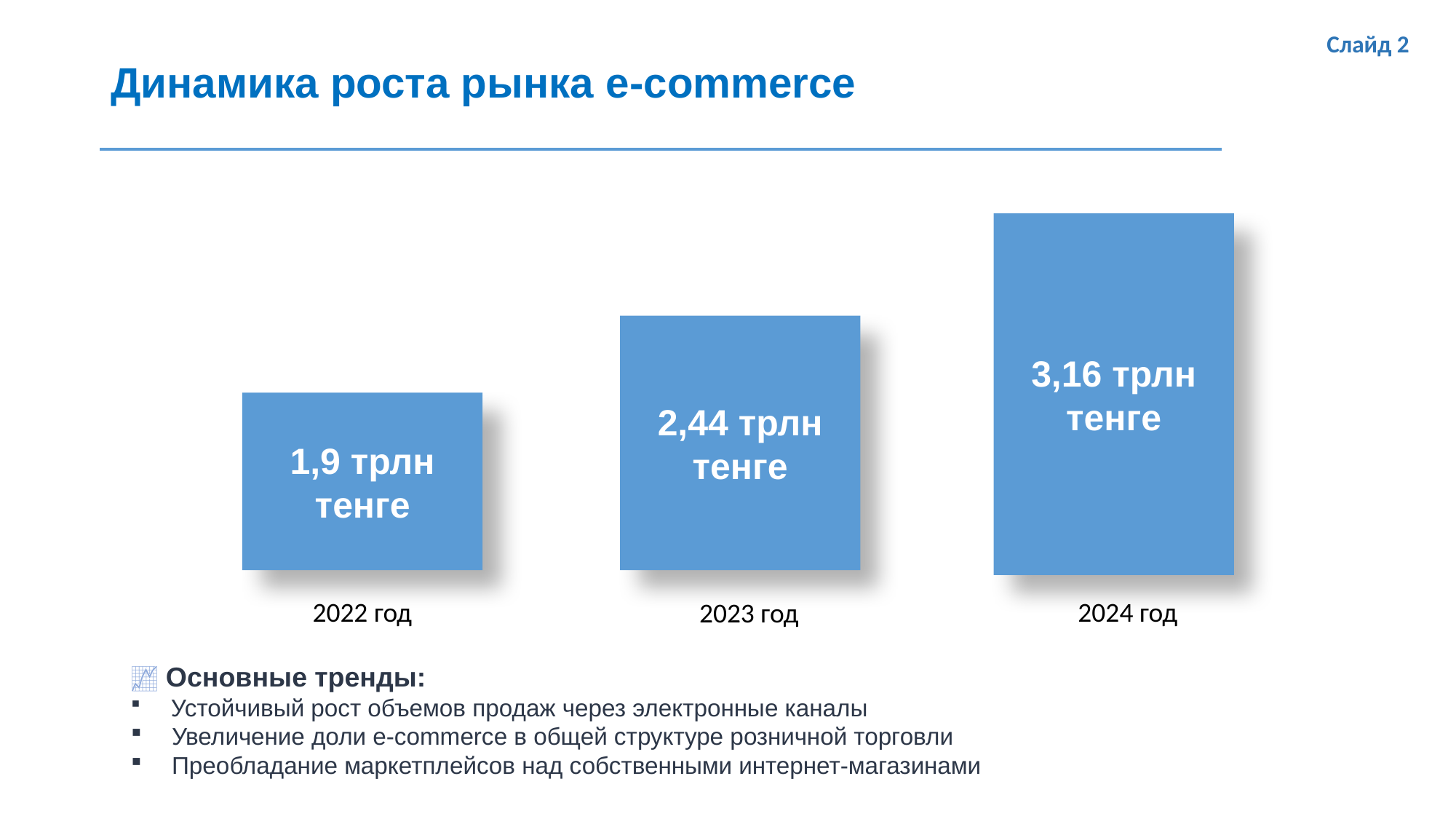

# Динамика роста рынка e-commerce
Слайд 2
3,16 трлн тенге
2,44 трлн
тенге
1,9 трлн
тенге
2022 год
2024 год
2023 год
📈 Основные тренды:
 Устойчивый рост объемов продаж через электронные каналы
 Увеличение доли e-commerce в общей структуре розничной торговли
 Преобладание маркетплейсов над собственными интернет-магазинами